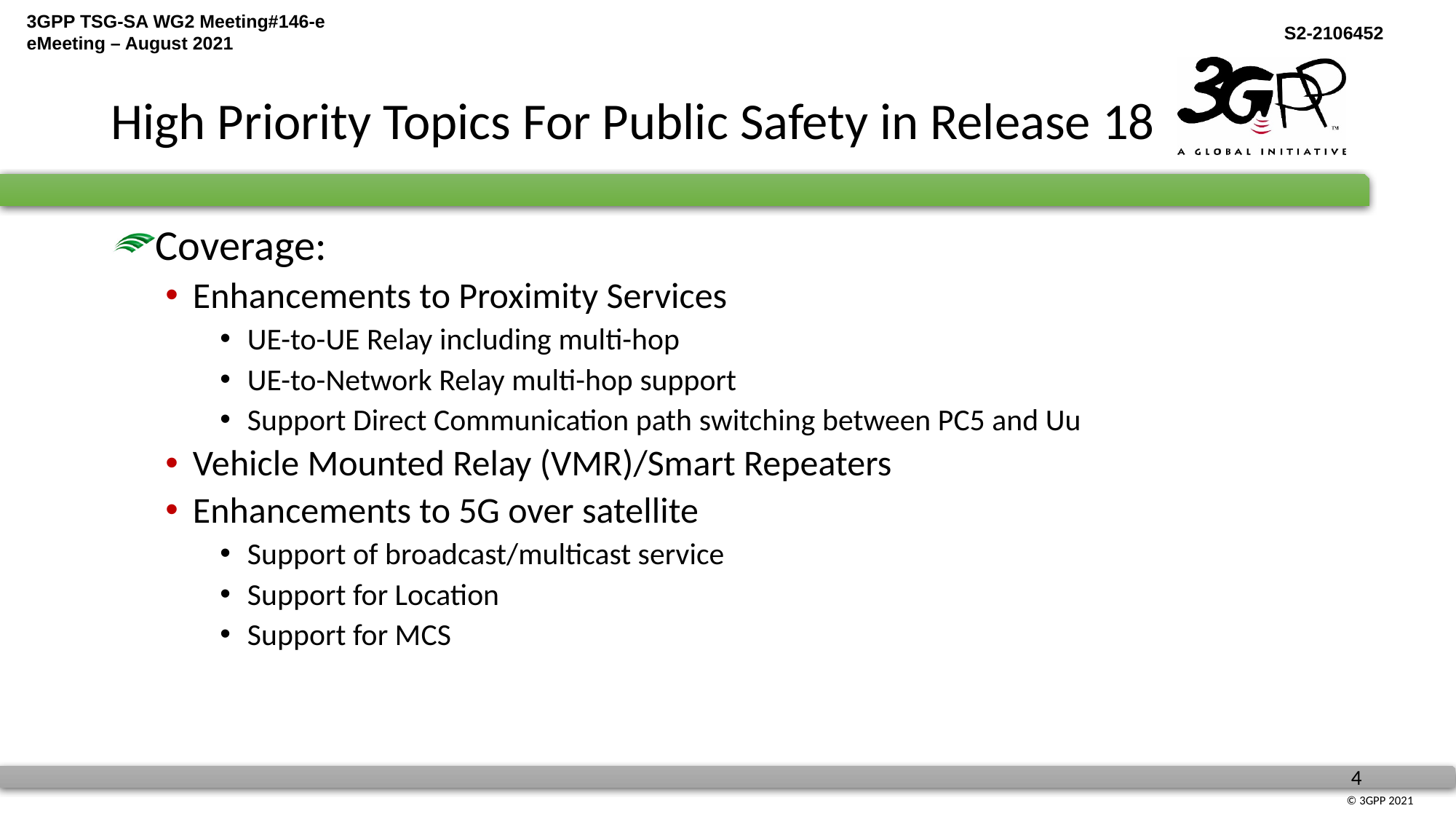

# High Priority Topics For Public Safety in Release 18
Coverage:
Enhancements to Proximity Services
UE-to-UE Relay including multi-hop
UE-to-Network Relay multi-hop support
Support Direct Communication path switching between PC5 and Uu
Vehicle Mounted Relay (VMR)/Smart Repeaters
Enhancements to 5G over satellite
Support of broadcast/multicast service
Support for Location
Support for MCS